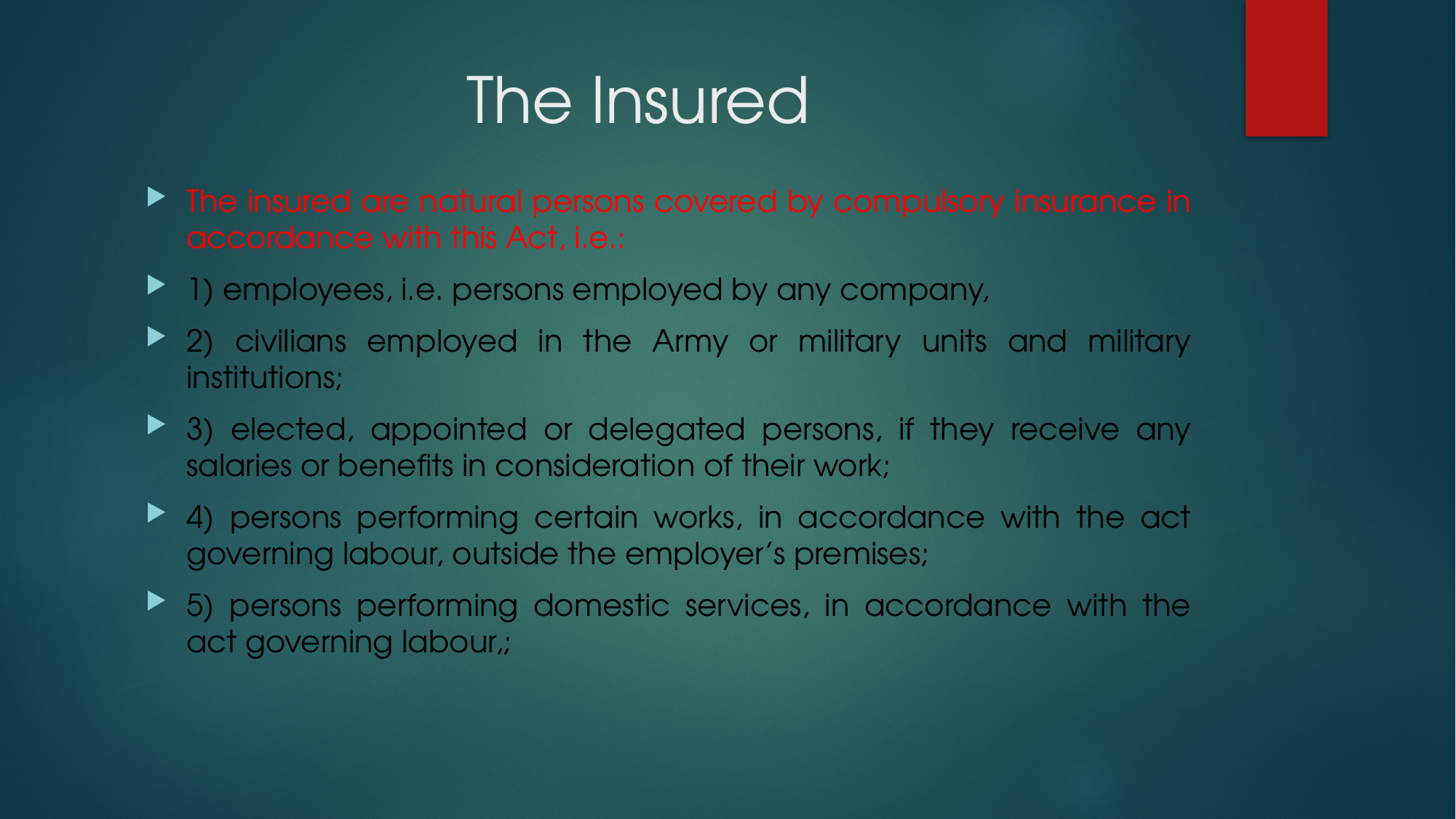

# The Insured
The insured are natural persons covered by compulsory insurance in accordance with this Act, i.e.:
1) employees, i.e. persons employed by any company,
2) civilians employed in the Army or military units and military institutions;
3) elected, appointed or delegated persons, if they receive any salaries or benefits in consideration of their work;
4) persons performing certain works, in accordance with the act governing labour, outside the employer’s premises;
5) persons performing domestic services, in accordance with the act governing labour,;